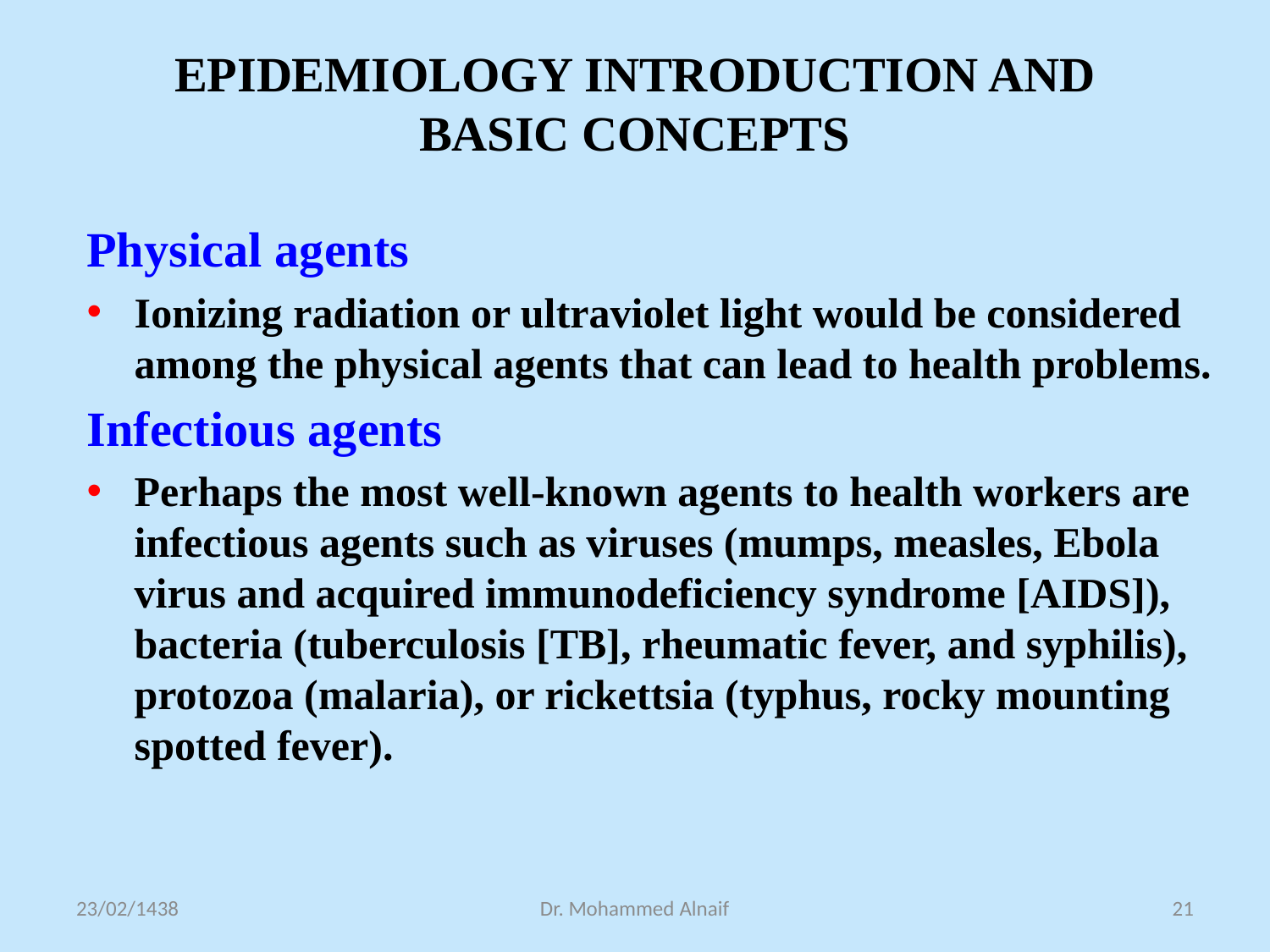

# EPIDEMIOLOGY INTRODUCTION AND BASIC CONCEPTS
Physical agents
Ionizing radiation or ultraviolet light would be considered among the physical agents that can lead to health problems.
Infectious agents
Perhaps the most well-known agents to health workers are infectious agents such as viruses (mumps, measles, Ebola virus and acquired immunodeficiency syndrome [AIDS]), bacteria (tuberculosis [TB], rheumatic fever, and syphilis), protozoa (malaria), or rickettsia (typhus, rocky mounting spotted fever).
23/02/1438
Dr. Mohammed Alnaif
21